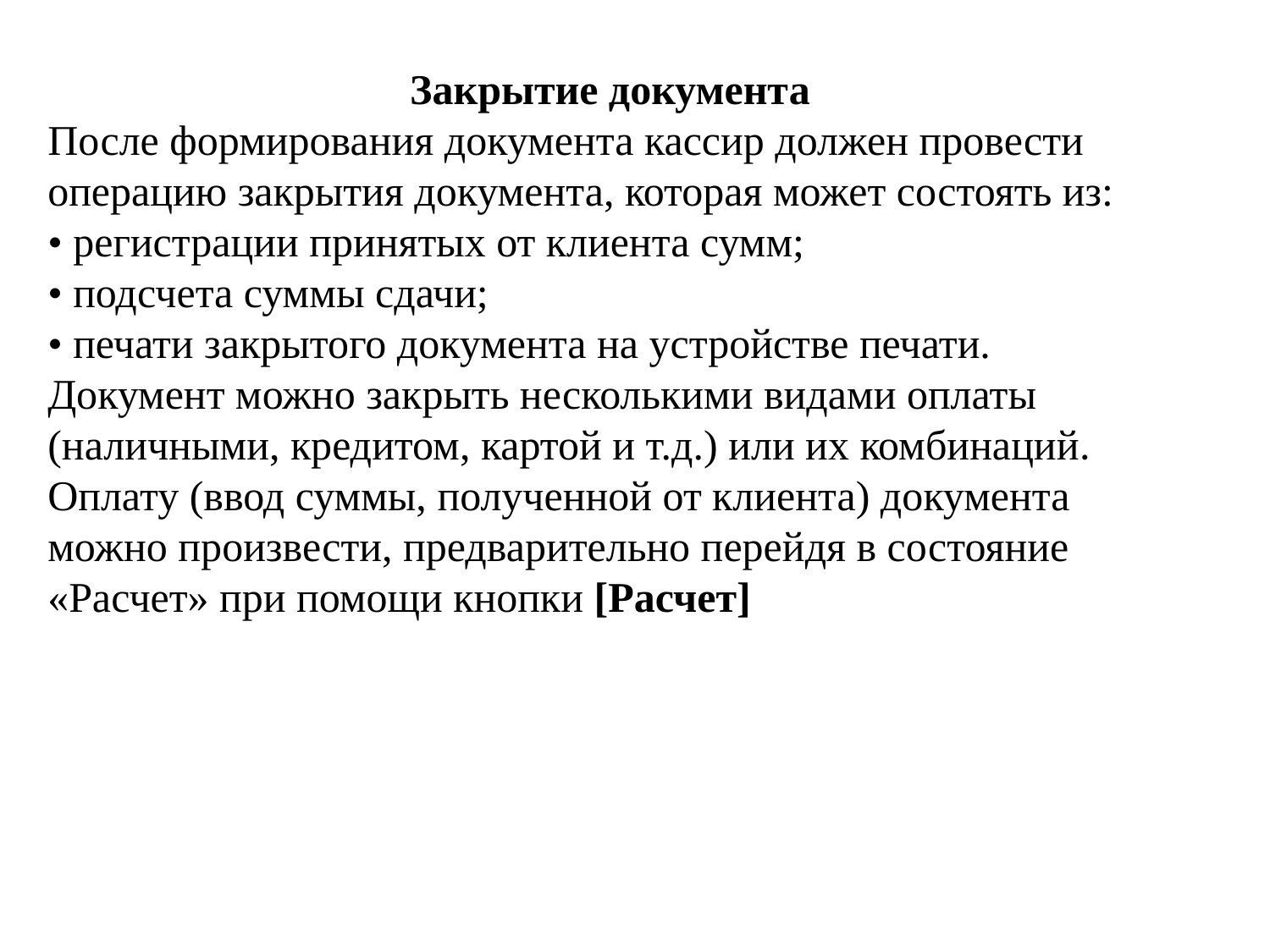

Закрытие документа
После формирования документа кассир должен провести операцию закрытия документа, которая может состоять из:
• регистрации принятых от клиента сумм;
• подсчета суммы сдачи;
• печати закрытого документа на устройстве печати.
Документ можно закрыть несколькими видами оплаты (наличными, кредитом, картой и т.д.) или их комбинаций.
Оплату (ввод суммы, полученной от клиента) документа можно произвести, предварительно перейдя в состояние «Расчет» при помощи кнопки [Расчет]